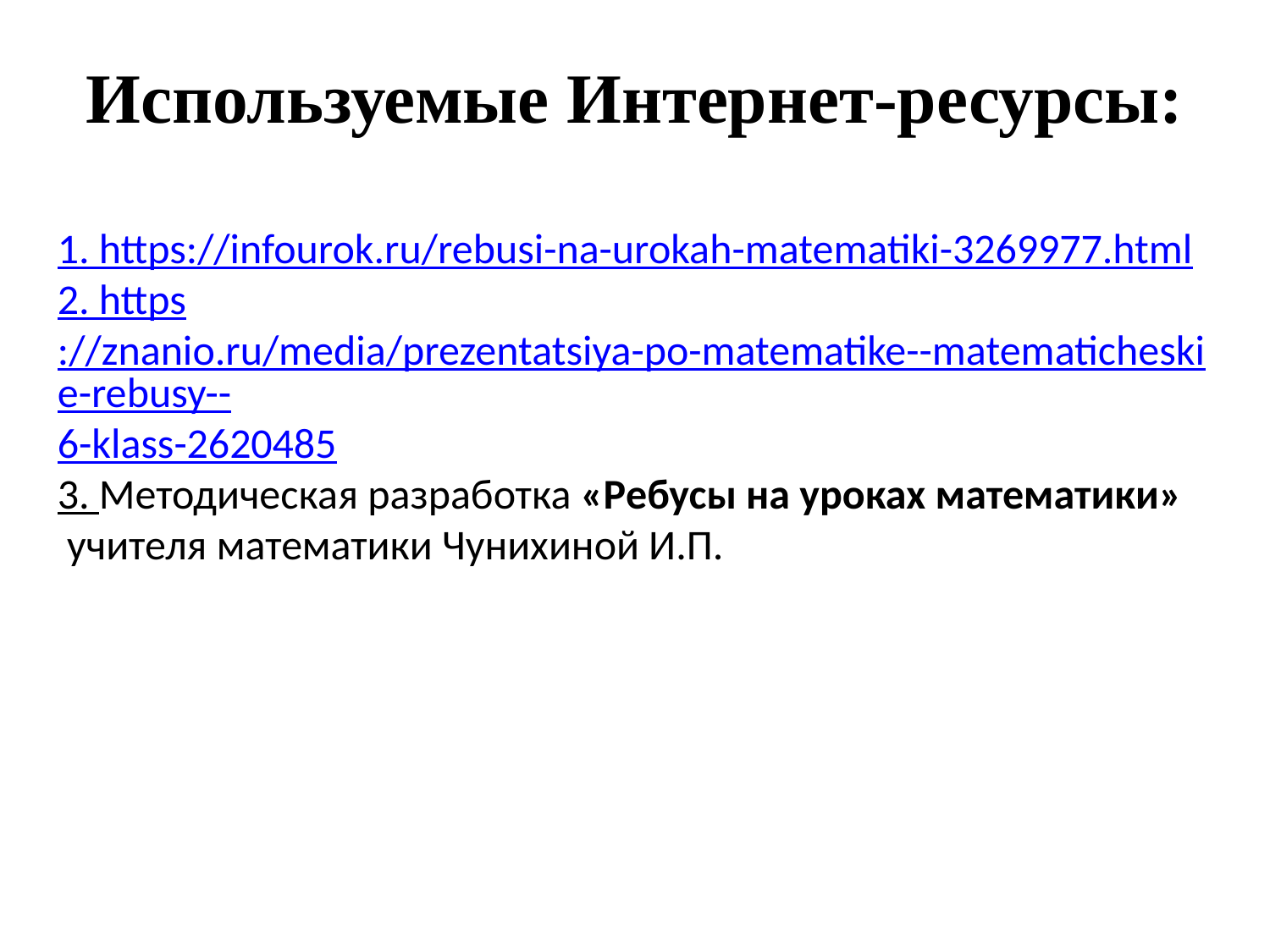

Используемые Интернет-ресурсы:

1. https://infourok.ru/rebusi-na-urokah-matematiki-3269977.html
2. https://znanio.ru/media/prezentatsiya-po-matematike--matematicheskie-rebusy--6-klass-2620485
3. Методическая разработка «Ребусы на уроках математики»
 учителя математики Чунихиной И.П.